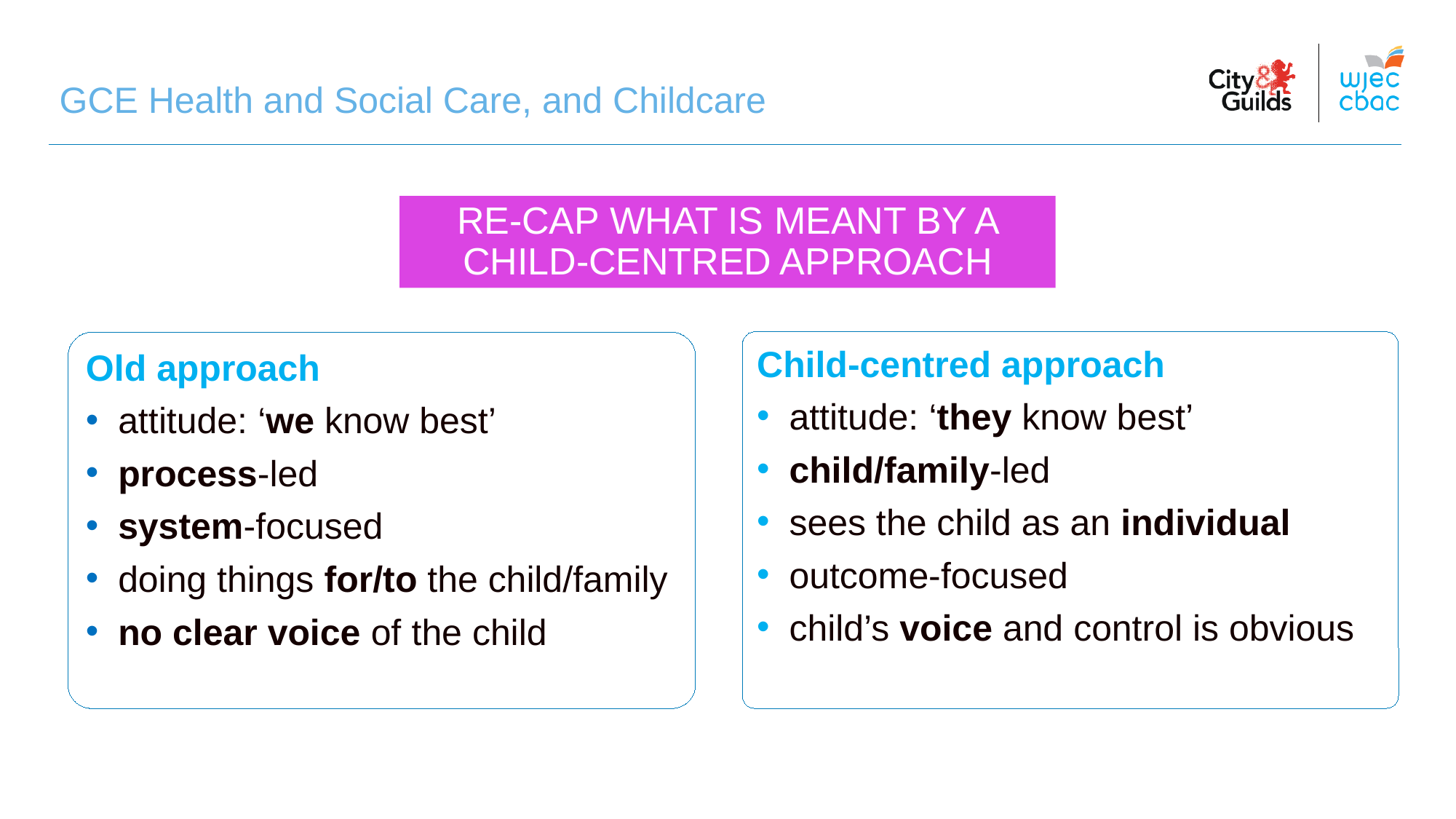

GCE Health and Social Care, and Childcare
# RE-CAP WHAT IS MEANT BY A CHILD-CENTRED APPROACH
Child-centred approach
attitude: ‘they know best’
child/family-led
sees the child as an individual
outcome-focused
child’s voice and control is obvious
Old approach
attitude: ‘we know best’
process-led
system-focused
doing things for/to the child/family
no clear voice of the child